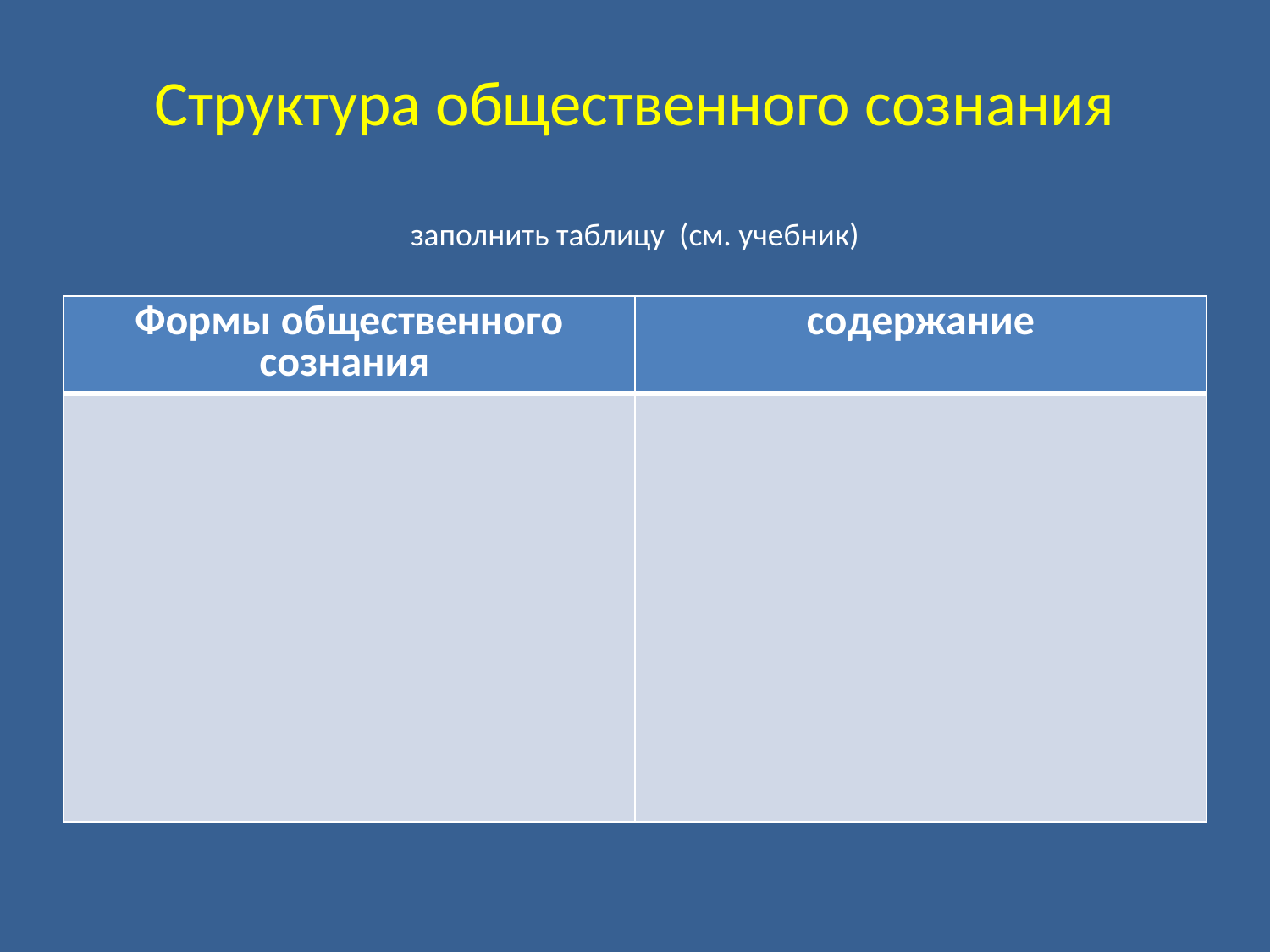

# Структура общественного сознания заполнить таблицу  (см. учебник)
| Формы общественного сознания | содержание |
| --- | --- |
|  |  |